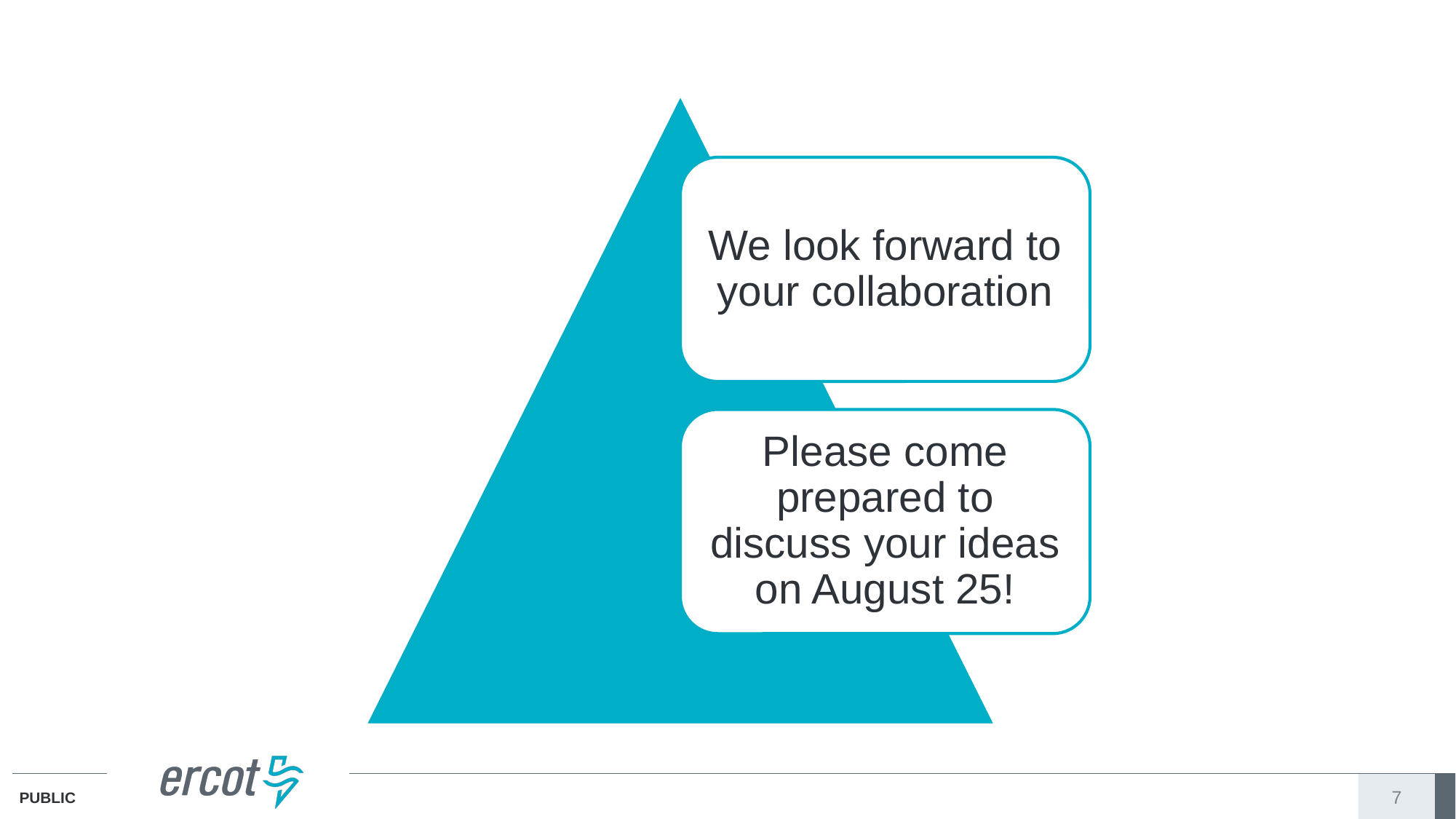

We look forward to your collaboration

Please come prepared to discuss your ideas on August 25!
7